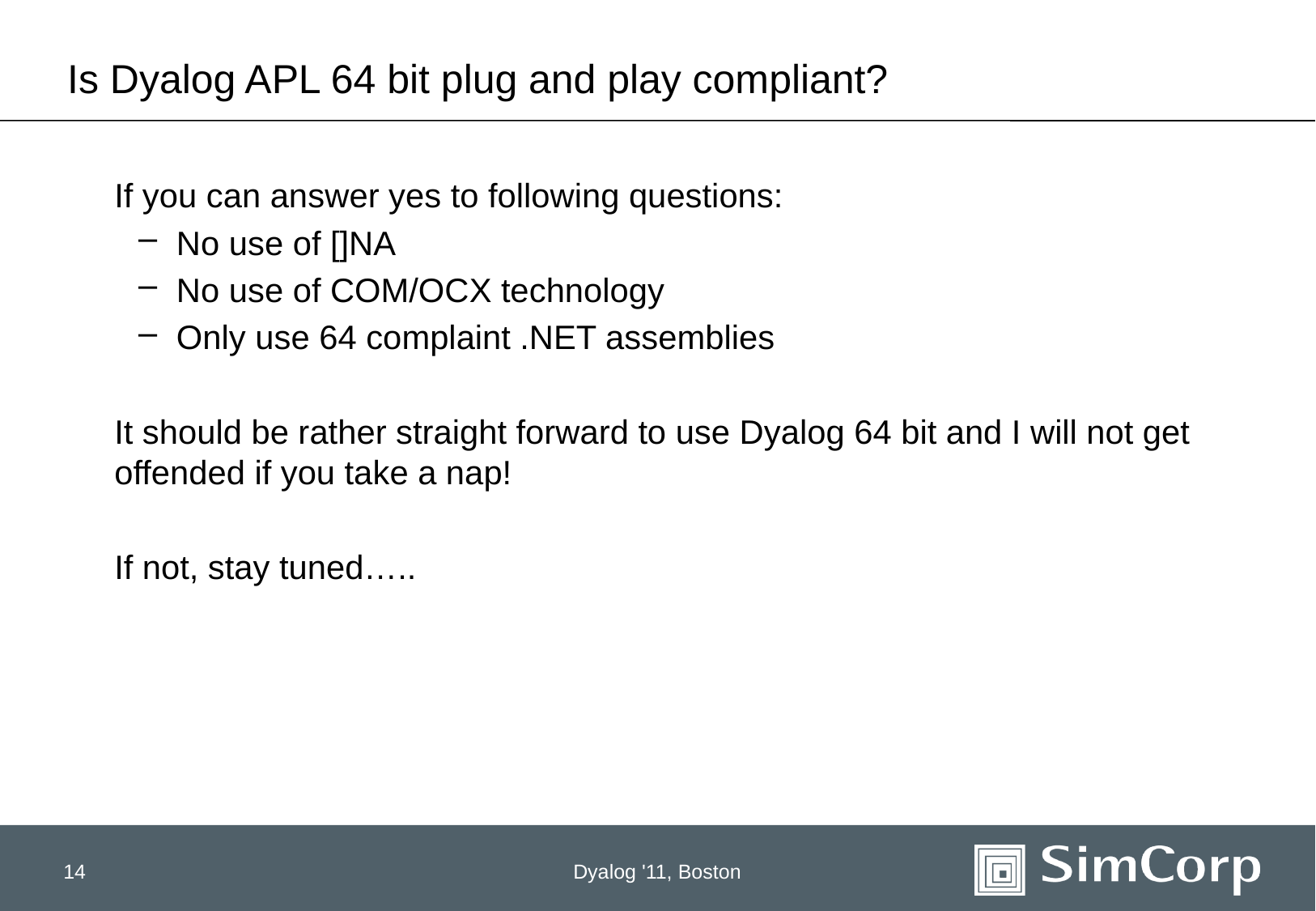

# Is Dyalog APL 64 bit plug and play compliant?
	If you can answer yes to following questions:
No use of []NA
No use of COM/OCX technology
Only use 64 complaint .NET assemblies

	It should be rather straight forward to use Dyalog 64 bit and I will not get offended if you take a nap!

	If not, stay tuned…..
14
Dyalog '11, Boston